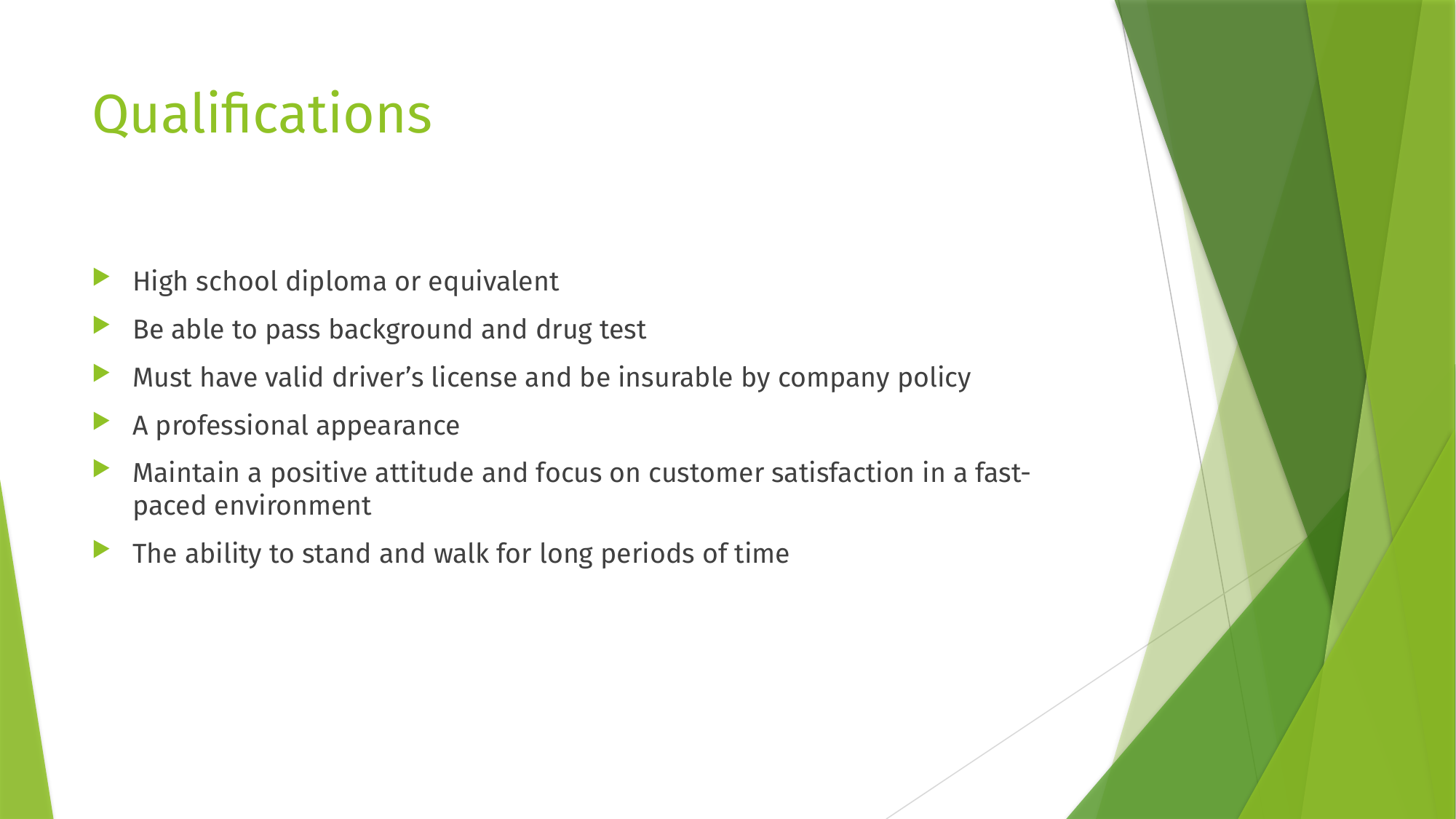

# Qualifications
High school diploma or equivalent
Be able to pass background and drug test
Must have valid driver’s license and be insurable by company policy
A professional appearance
Maintain a positive attitude and focus on customer satisfaction in a fast-paced environment
The ability to stand and walk for long periods of time